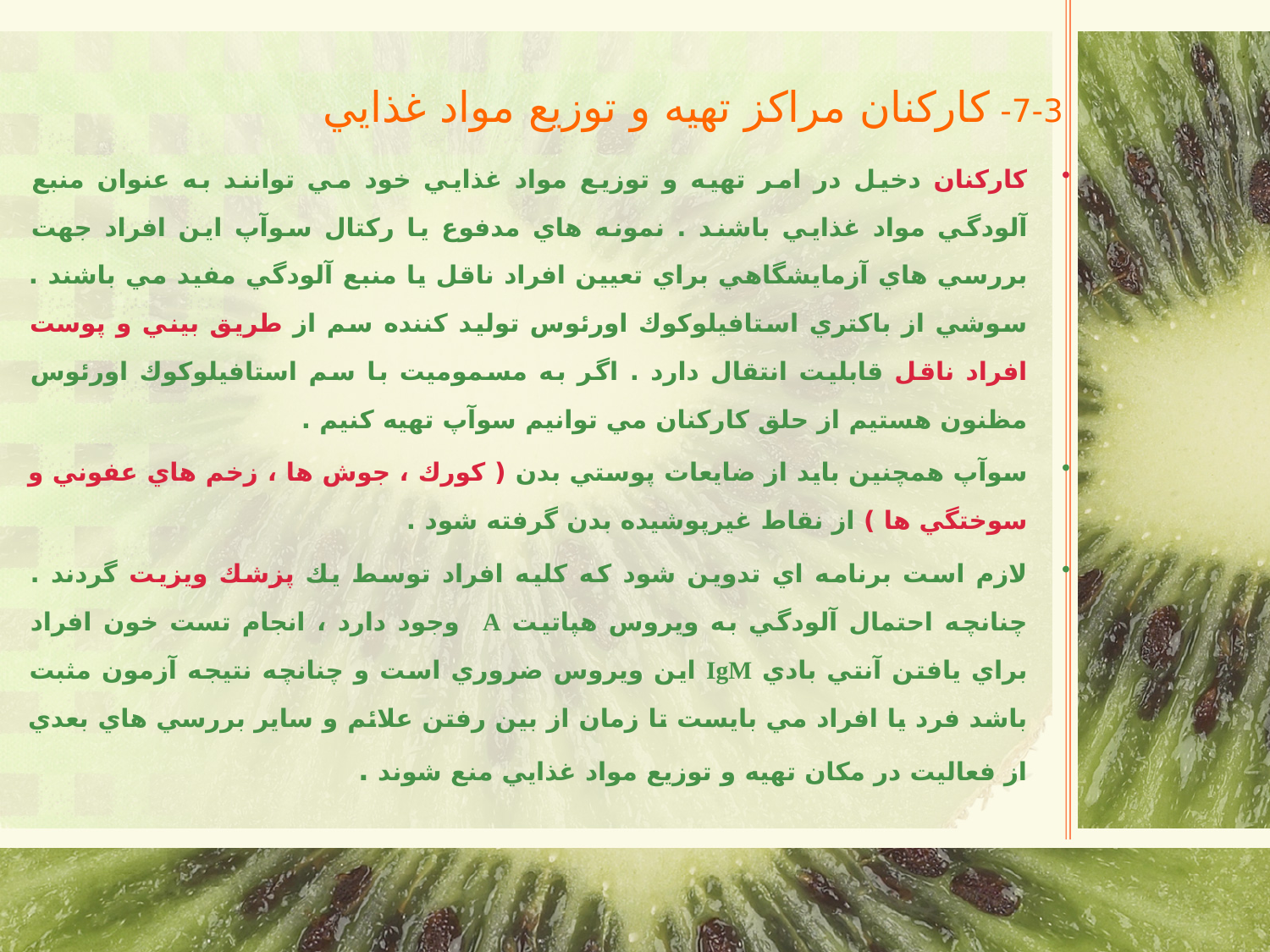

7-3- كاركنان مراكز تهيه و توزيع مواد غذايي
كاركنان دخيل در امر تهيه و توزيع مواد غذايي خود مي توانند به عنوان منبع آلودگي مواد غذايي باشند . نمونه هاي مدفوع يا ركتال سوآپ اين افراد جهت بررسي هاي آزمايشگاهي براي تعيين افراد ناقل يا منبع آلودگي مفيد مي باشند . سوشي از باكتري استافيلوكوك اورئوس توليد كننده سم از طريق بيني و پوست افراد ناقل قابليت انتقال دارد . اگر به مسموميت با سم استافيلوكوك اورئوس مظنون هستيم از حلق كاركنان مي توانيم سوآپ تهيه كنيم .
سوآپ همچنين بايد از ضايعات پوستي بدن ( كورك ، جوش ها ،‌ زخم هاي عفوني و سوختگي ها ) از نقاط غيرپوشيده بدن گرفته شود .
لازم است برنامه اي تدوين شود كه كليه افراد توسط يك پزشك ويزيت گردند . چنانچه احتمال آلودگي به ويروس هپاتيت A  وجود دارد ، انجام تست خون افراد براي يافتن آنتي بادي IgM اين ويروس ضروري است و چنانچه نتيجه آزمون مثبت باشد فرد يا افراد مي بايست تا زمان از بين رفتن علائم و ساير بررسي هاي بعدي از فعاليت در مكان تهيه و توزيع مواد غذايي منع شوند .